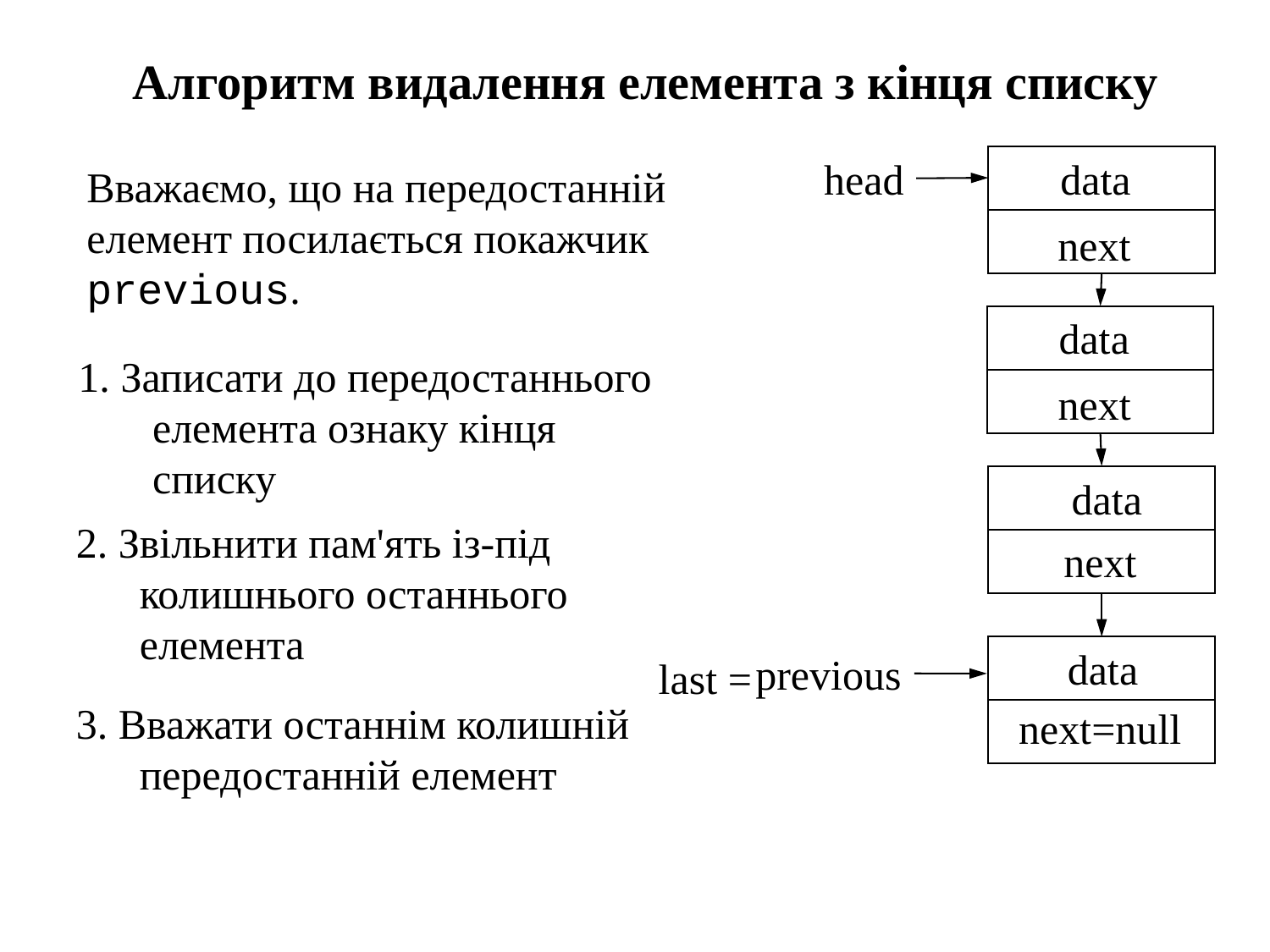

Алгоритм видалення елемента з кінця списку

data

next
head

data

next

data
next

data

previous
last =
next=null
Вважаємо, що на передостанній елемент посилається покажчик previous.
1. Записати до передостаннього елемента ознаку кінця списку
2. Звільнити пам'ять із-під колишнього останнього елемента
3. Вважати останнім колишній передостанній елемент